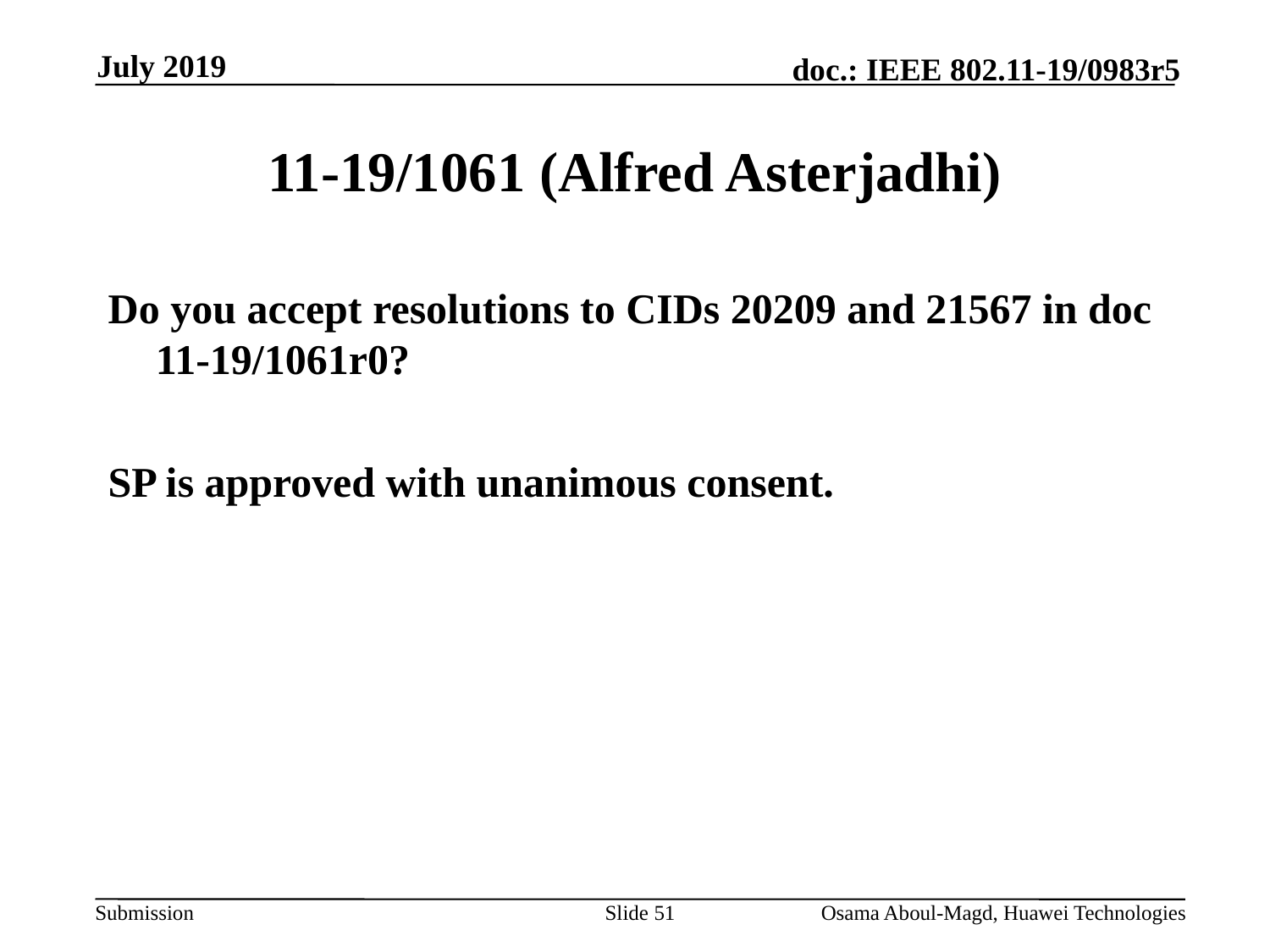

July 2019
# 11-19/1061 (Alfred Asterjadhi)
Do you accept resolutions to CIDs 20209 and 21567 in doc 11-19/1061r0?

SP is approved with unanimous consent.

Slide 51
Osama Aboul-Magd, Huawei Technologies